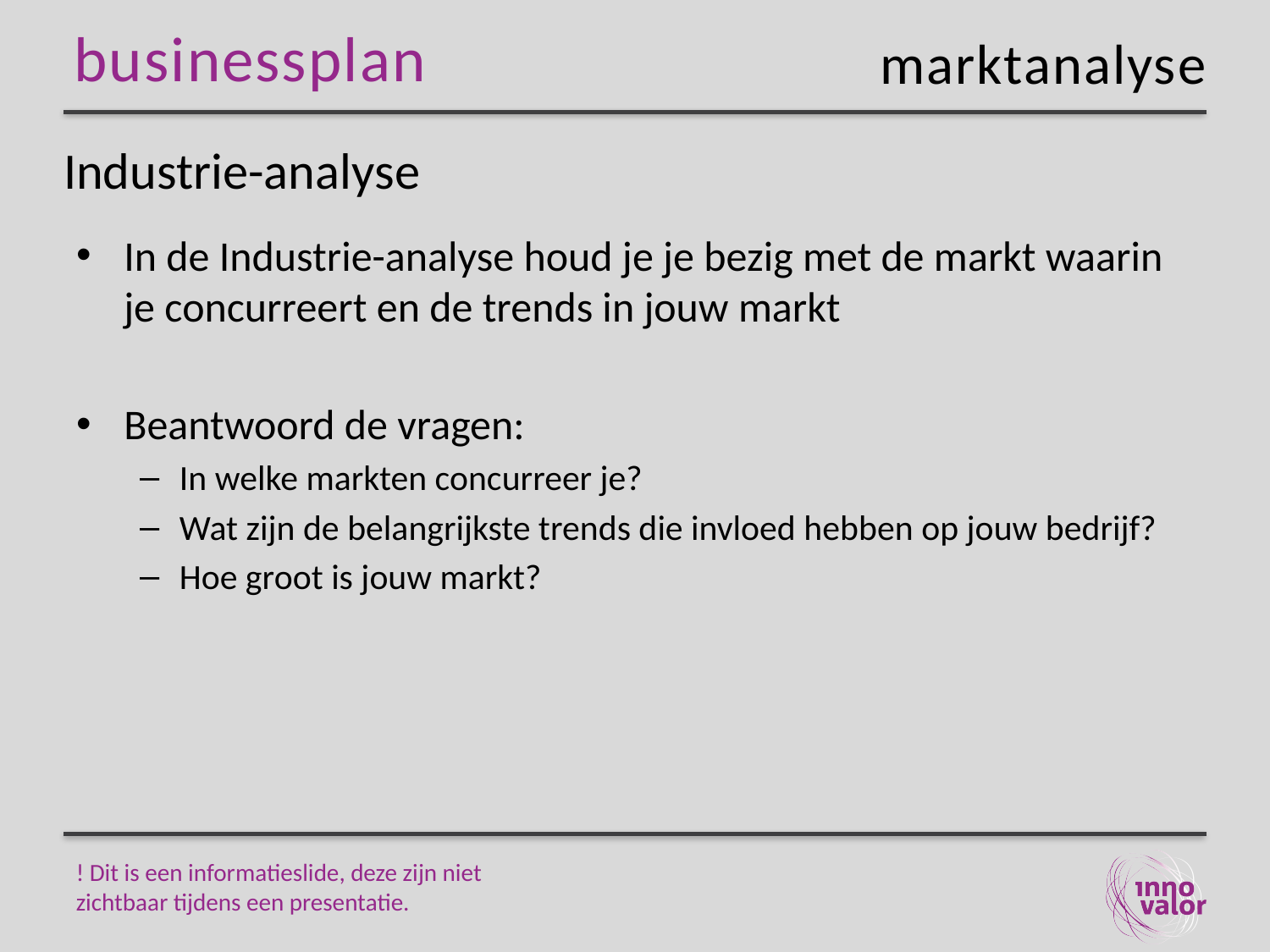

marktanalyse
# Industrie-analyse
In de Industrie-analyse houd je je bezig met de markt waarin je concurreert en de trends in jouw markt

Beantwoord de vragen:
In welke markten concurreer je?
Wat zijn de belangrijkste trends die invloed hebben op jouw bedrijf?
Hoe groot is jouw markt?
! Dit is een informatieslide, deze zijn niet zichtbaar tijdens een presentatie.